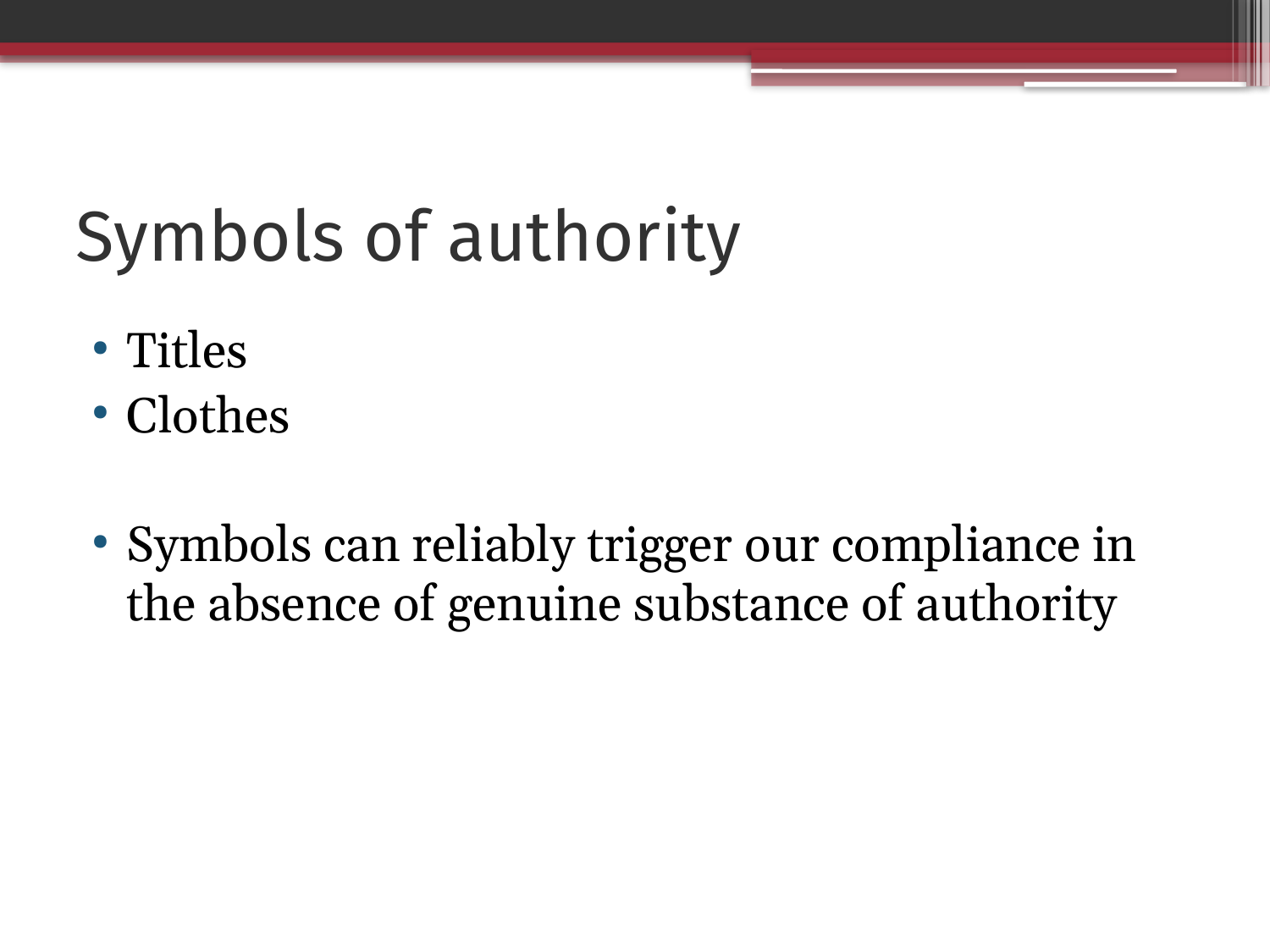

# Symbols of authority
Titles
Clothes

Symbols can reliably trigger our compliance in the absence of genuine substance of authority